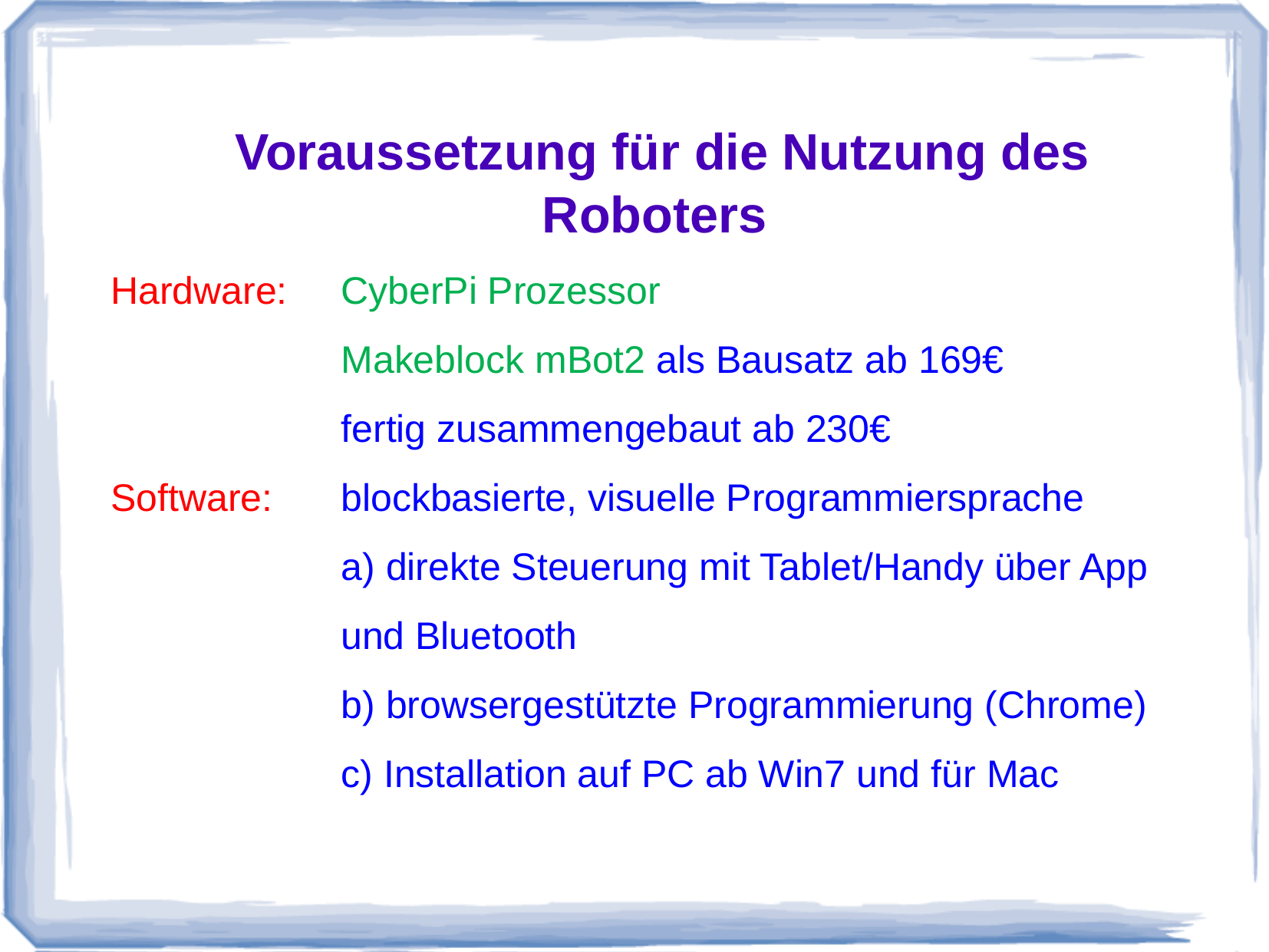

Voraussetzung für die Nutzung des Roboters
Hardware: 	CyberPi Prozessor
		Makeblock mBot2 als Bausatz ab 169€
		fertig zusammengebaut ab 230€
Software:	blockbasierte, visuelle Programmiersprache
		a) direkte Steuerung mit Tablet/Handy über App
		und Bluetooth
		b) browsergestützte Programmierung (Chrome)
		c) Installation auf PC ab Win7 und für Mac